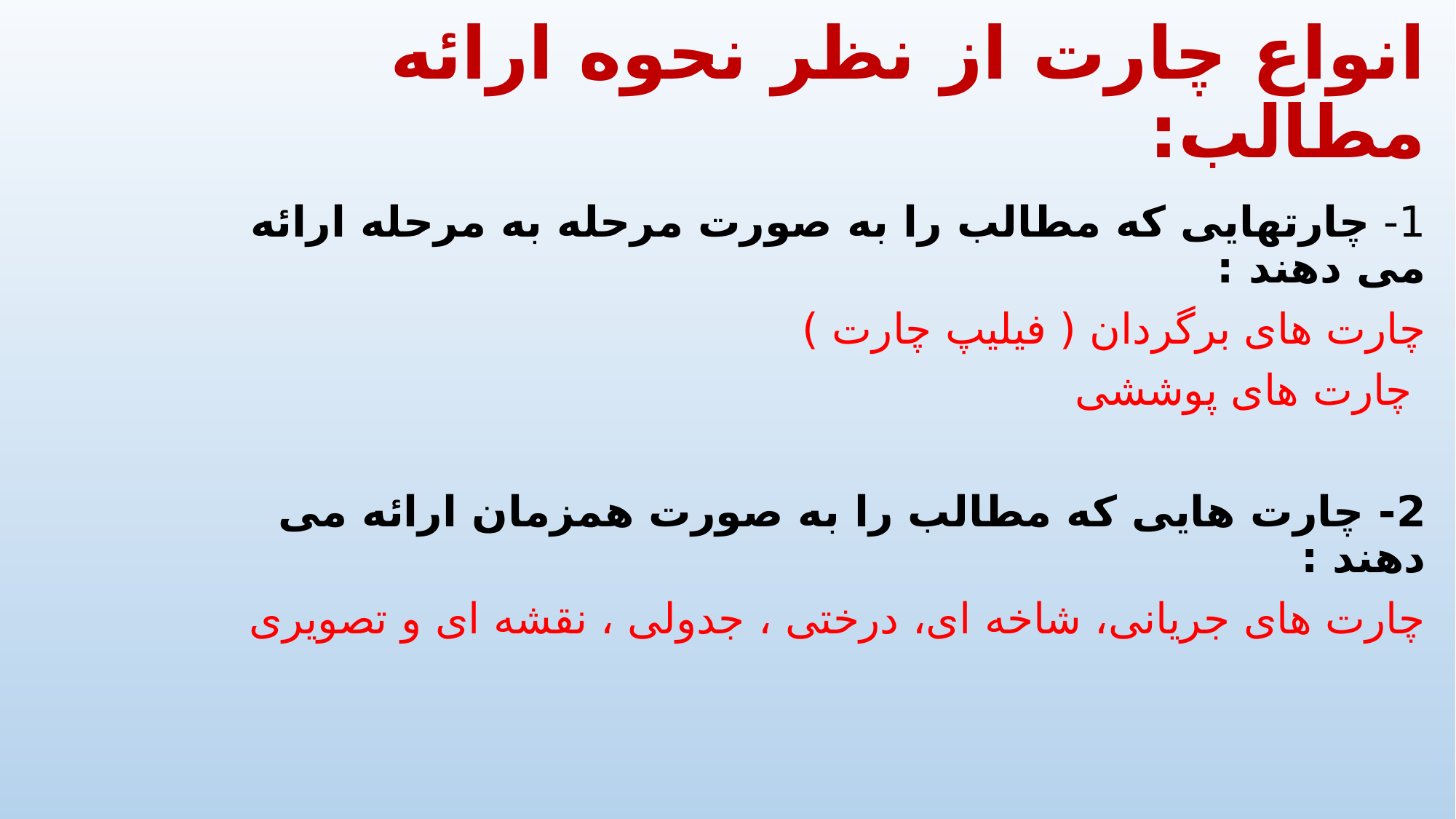

# انواع چارت از نظر نحوه ارائه مطالب:
1- چارتهایی كه مطالب را به صورت مرحله به مرحله ارائه می دهند :
چارت های برگردان ( فیلیپ چارت )
 چارت های پوششی

2- چارت هایی كه مطالب را به صورت همزمان ارائه می دهند :
چارت های جریانی، شاخه ای، درختی ، جدولی ، نقشه ای و تصویری